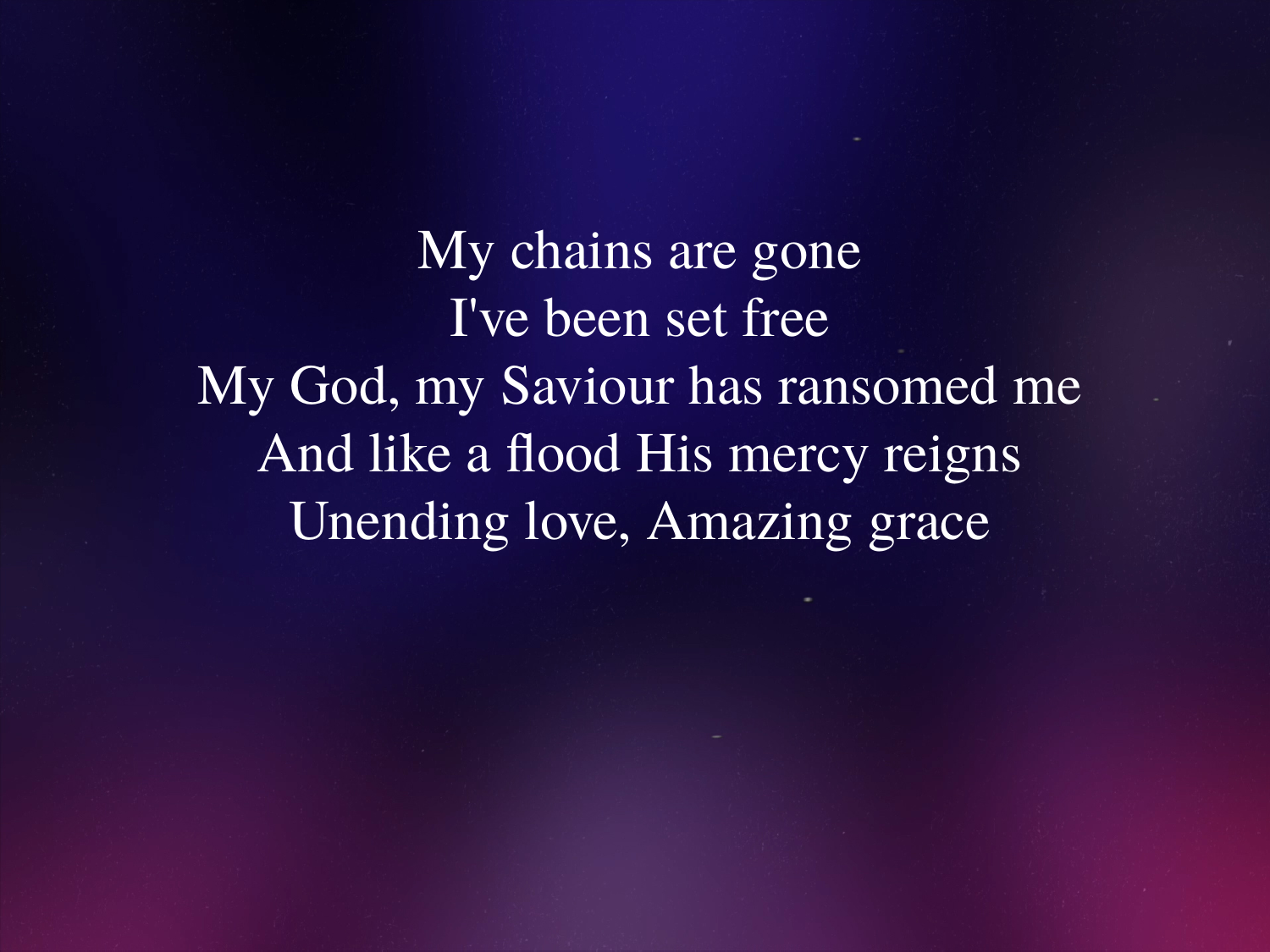

# My chains are gone I've been set free My God, my Saviour has ransomed me And like a flood His mercy reigns Unending love, Amazing grace